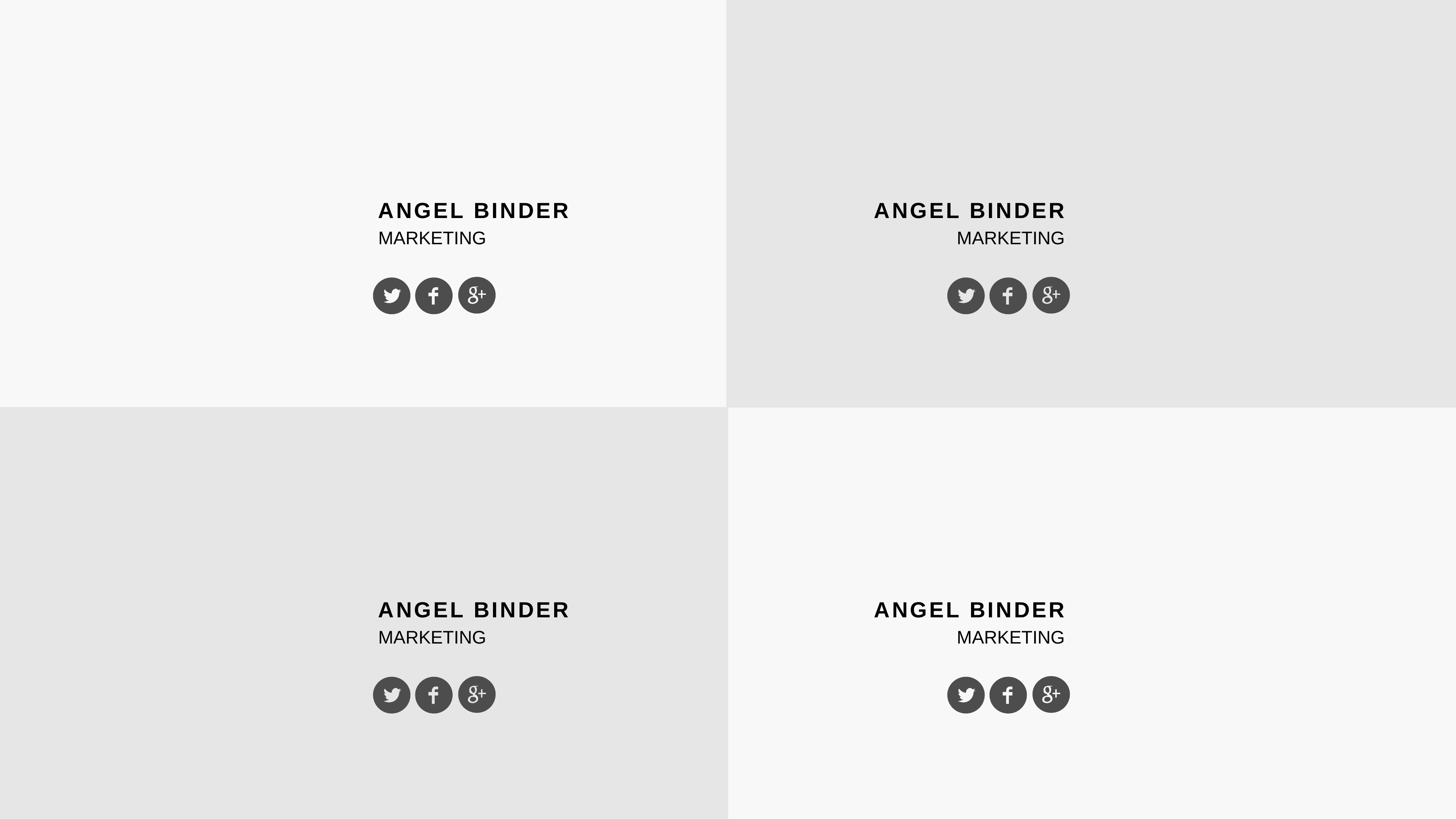

ANGEL BINDER
MARKETING
ANGEL BINDER
MARKETING

ANGEL BINDER
MARKETING
ANGEL BINDER
MARKETING